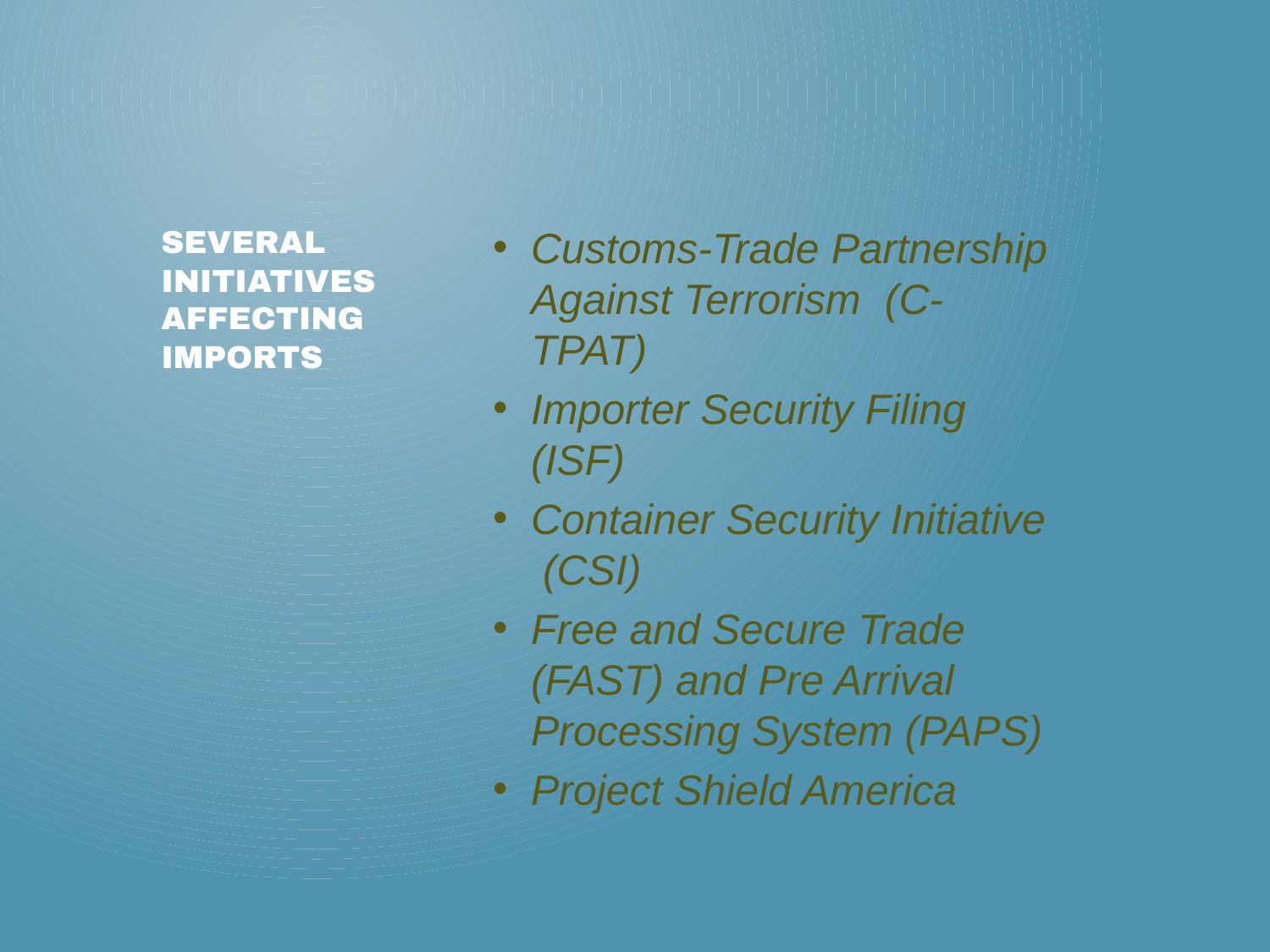

Customs-Trade Partnership Against Terrorism  (C-TPAT)
Importer Security Filing  (ISF)
Container Security Initiative  (CSI)
Free and Secure Trade (FAST) and Pre Arrival Processing System (PAPS)
Project Shield America

# SEVERAL INITIATIVES AFFECTING IMPORTS